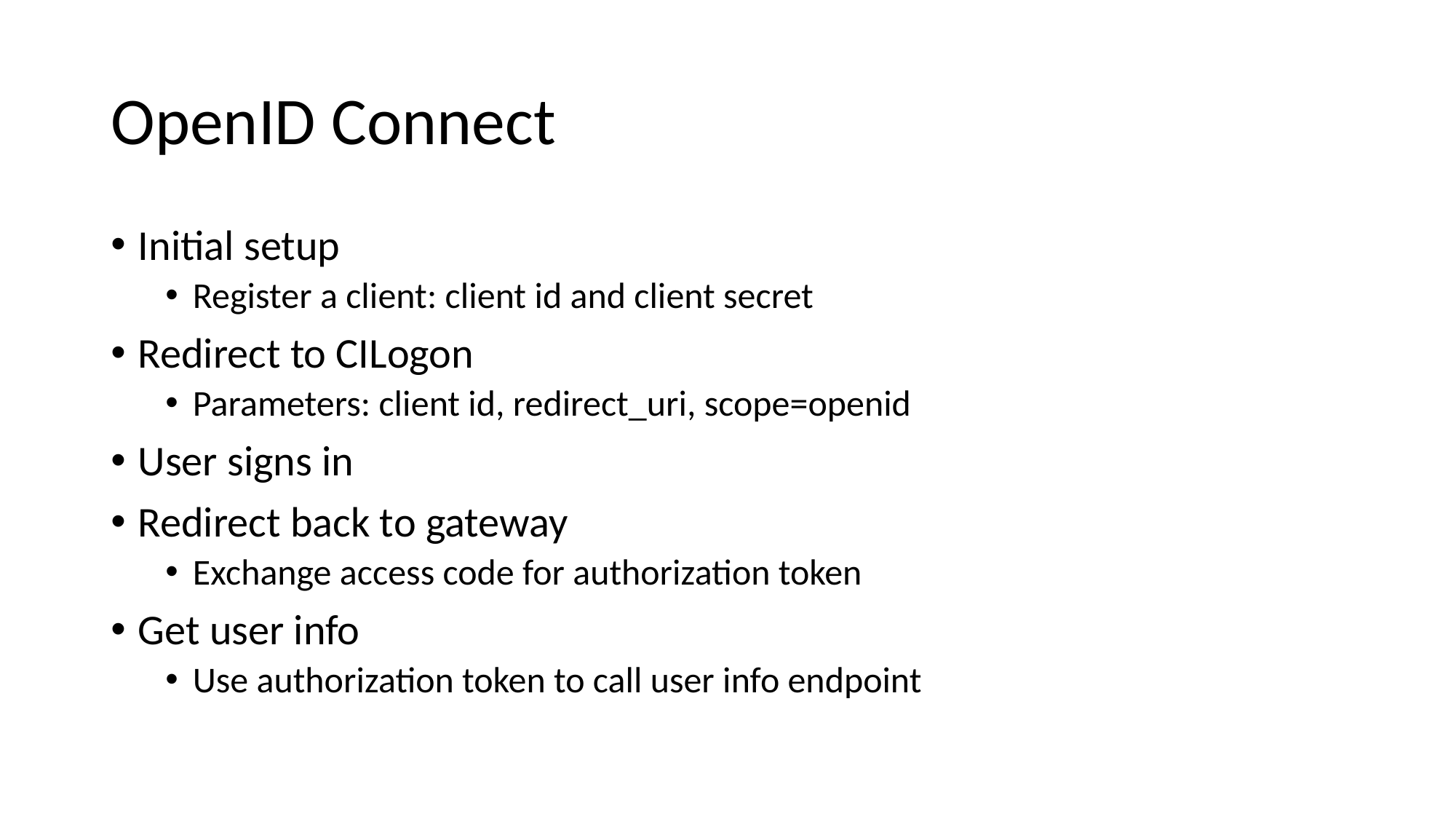

# OpenID Connect
Initial setup
Register a client: client id and client secret
Redirect to CILogon
Parameters: client id, redirect_uri, scope=openid
User signs in
Redirect back to gateway
Exchange access code for authorization token
Get user info
Use authorization token to call user info endpoint